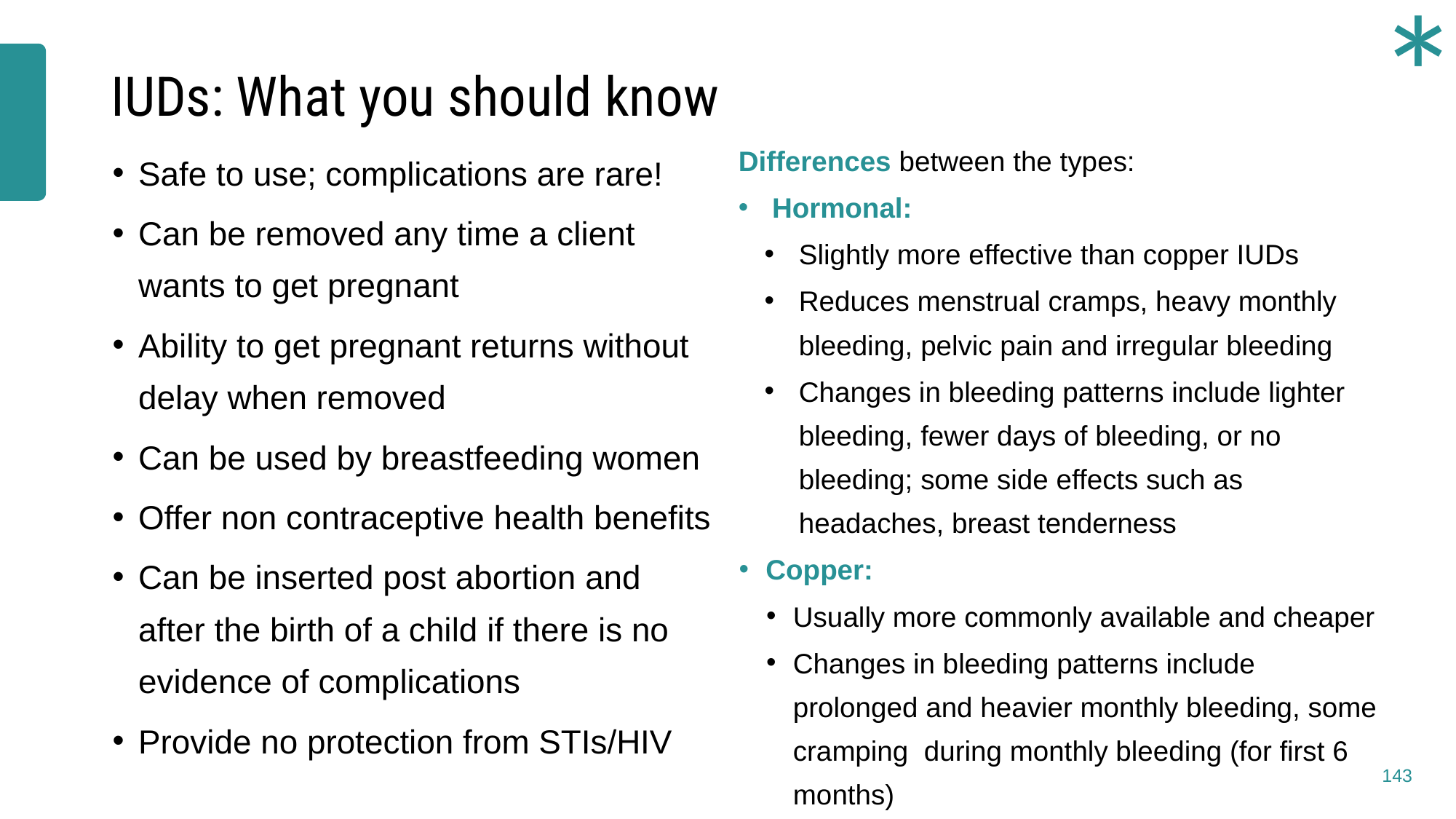

*
# IUDs: What you should know
Differences between the types:
Hormonal:
Slightly more effective than copper IUDs
Reduces menstrual cramps, heavy monthly bleeding, pelvic pain and irregular bleeding
Changes in bleeding patterns include lighter bleeding, fewer days of bleeding, or no bleeding; some side effects such as headaches, breast tenderness
Copper:
Usually more commonly available and cheaper
Changes in bleeding patterns include prolonged and heavier monthly bleeding, some  cramping  during monthly bleeding (for first 6 months)

Safe to use; complications are rare!
Can be removed any time a client wants to get pregnant
Ability to get pregnant returns without delay when removed
Can be used by breastfeeding women
Offer non contraceptive health benefits
Can be inserted post abortion and after the birth of a child if there is no evidence of complications
Provide no protection from STIs/HIV

143